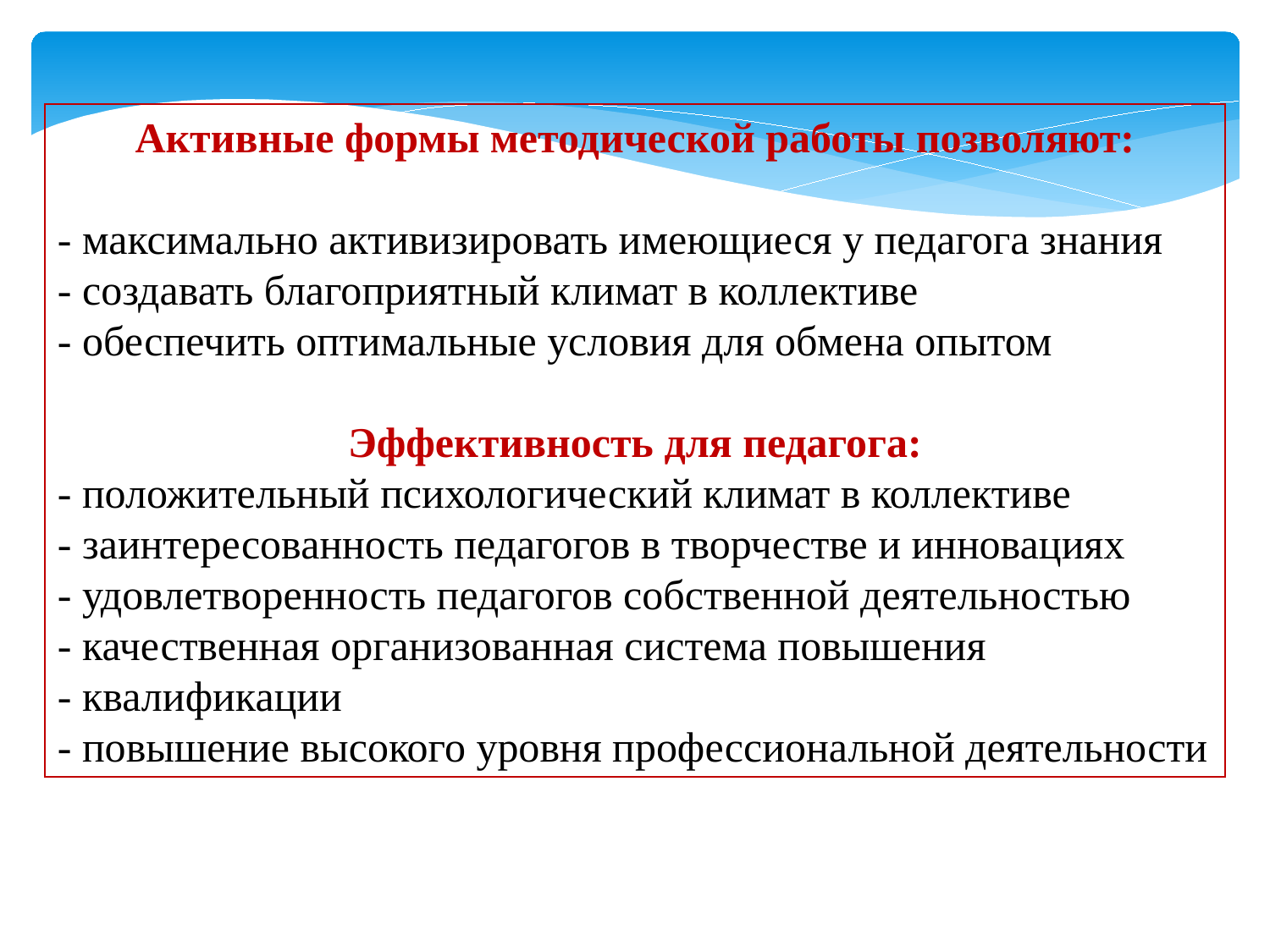

Активные формы методической работы позволяют:

- максимально активизировать имеющиеся у педагога знания
- создавать благоприятный климат в коллективе
- обеспечить оптимальные условия для обмена опытом

Эффективность для педагога:
- положительный психологический климат в коллективе
- заинтересованность педагогов в творчестве и инновациях
- удовлетворенность педагогов собственной деятельностью
- качественная организованная система повышения
- квалификации
- повышение высокого уровня профессиональной деятельности